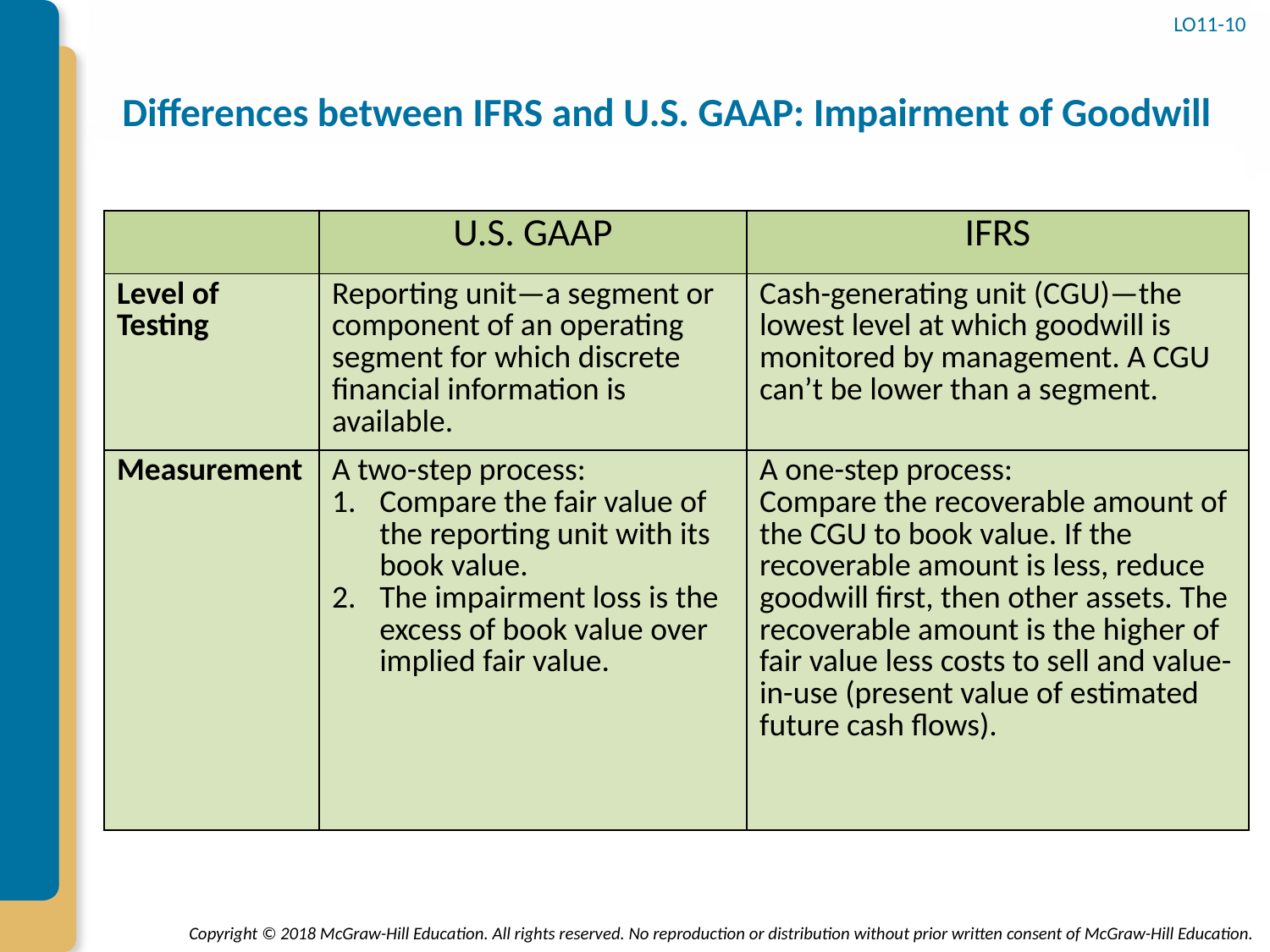

LO11-10
# Differences between IFRS and U.S. GAAP: Impairment of Goodwill
|  | U.S. GAAP | IFRS |
| --- | --- | --- |
| Level of Testing | Reporting unit—a segment or component of an operating segment for which discrete financial information is available. | Cash-generating unit (CGU)—the lowest level at which goodwill is monitored by management. A CGU can’t be lower than a segment. |
| Measurement | A two-step process: Compare the fair value of the reporting unit with its book value. The impairment loss is the excess of book value over implied fair value. | A one-step process: Compare the recoverable amount of the CGU to book value. If the recoverable amount is less, reduce goodwill first, then other assets. The recoverable amount is the higher of fair value less costs to sell and value-in-use (present value of estimated future cash flows). |